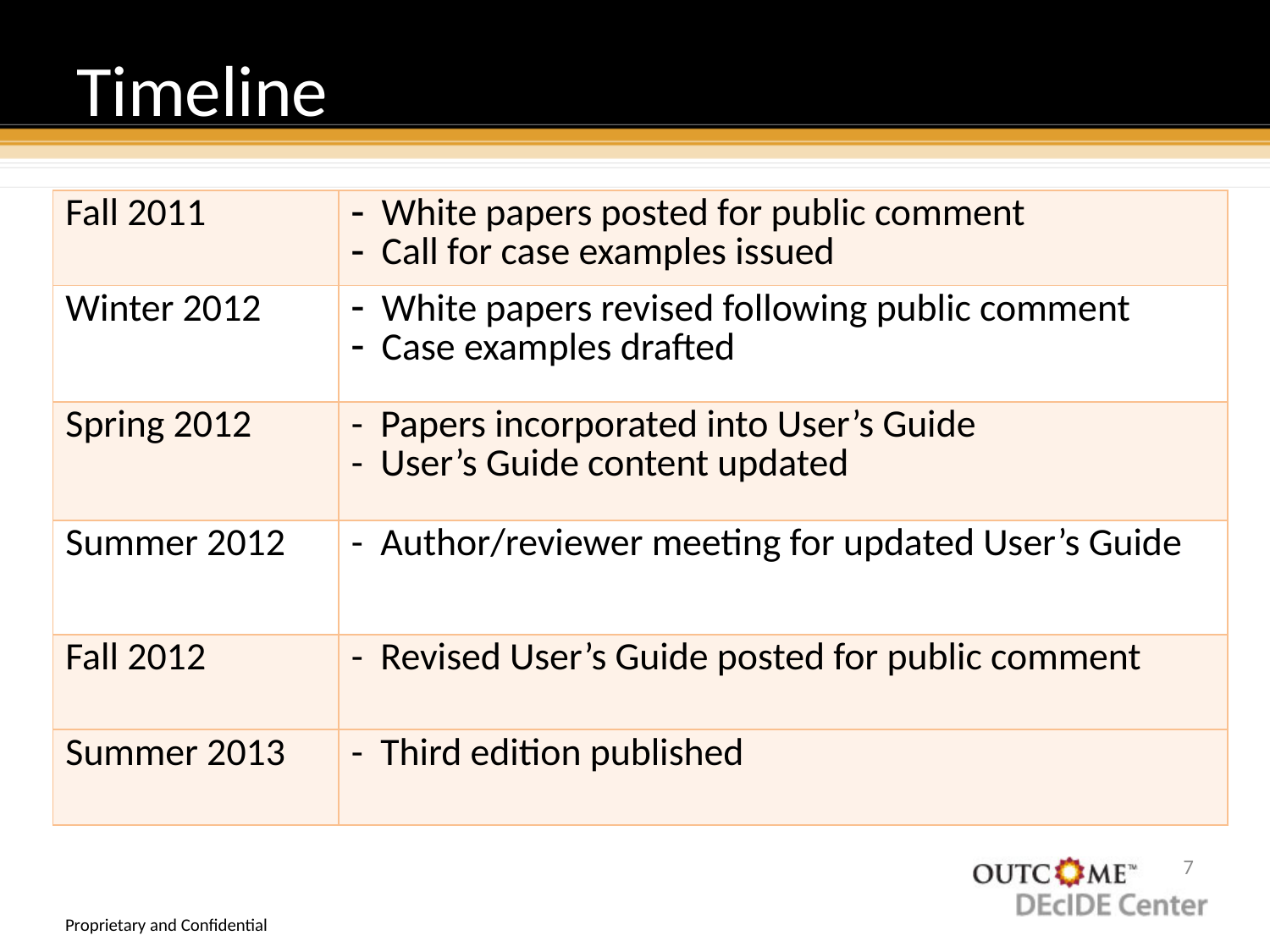

# Timeline
| Fall 2011 | White papers posted for public comment Call for case examples issued |
| --- | --- |
| Winter 2012 | White papers revised following public comment Case examples drafted |
| Spring 2012 | - Papers incorporated into User’s Guide - User’s Guide content updated |
| Summer 2012 | - Author/reviewer meeting for updated User’s Guide |
| Fall 2012 | - Revised User’s Guide posted for public comment |
| Summer 2013 | - Third edition published |
7